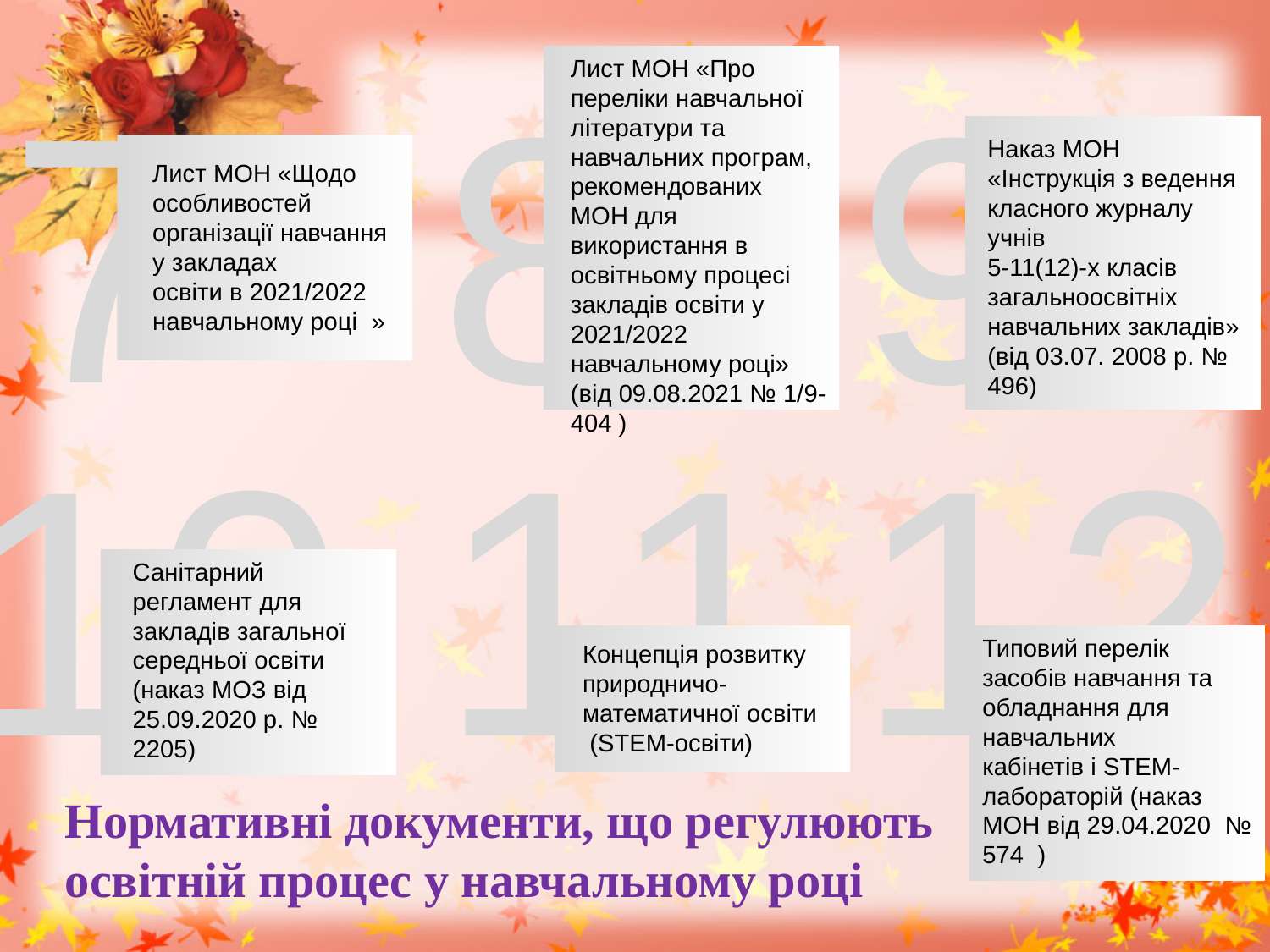

7
9
8
Лист МОН «Про переліки навчальної літератури та навчальних програм, рекомендованих МОН для використання в освітньому процесі закладів освіти у 2021/2022 навчальному році» (від 09.08.2021 № 1/9-404 )

Наказ МОН «Інструкція з ведення класного журналу учнів
5-11(12)-х класів загальноосвітніх навчальних закладів»
(від 03.07. 2008 р. № 496)

Лист МОН «Щодо особливостей організації навчання у закладах
освіти в 2021/2022 навчальному році  »
10
12
11

Санітарний регламент для закладів загальної середньої освіти (наказ МОЗ від 25.09.2020 р. № 2205)

Типовий перелік засобів навчання та обладнання для навчальних
кабінетів і STEM-лабораторій (наказ МОН від 29.04.2020  № 574  )
Концепція розвитку природничо-математичної освіти
 (STEM-освіти)
Нормативні документи, що регулюють освітній процес у навчальному році